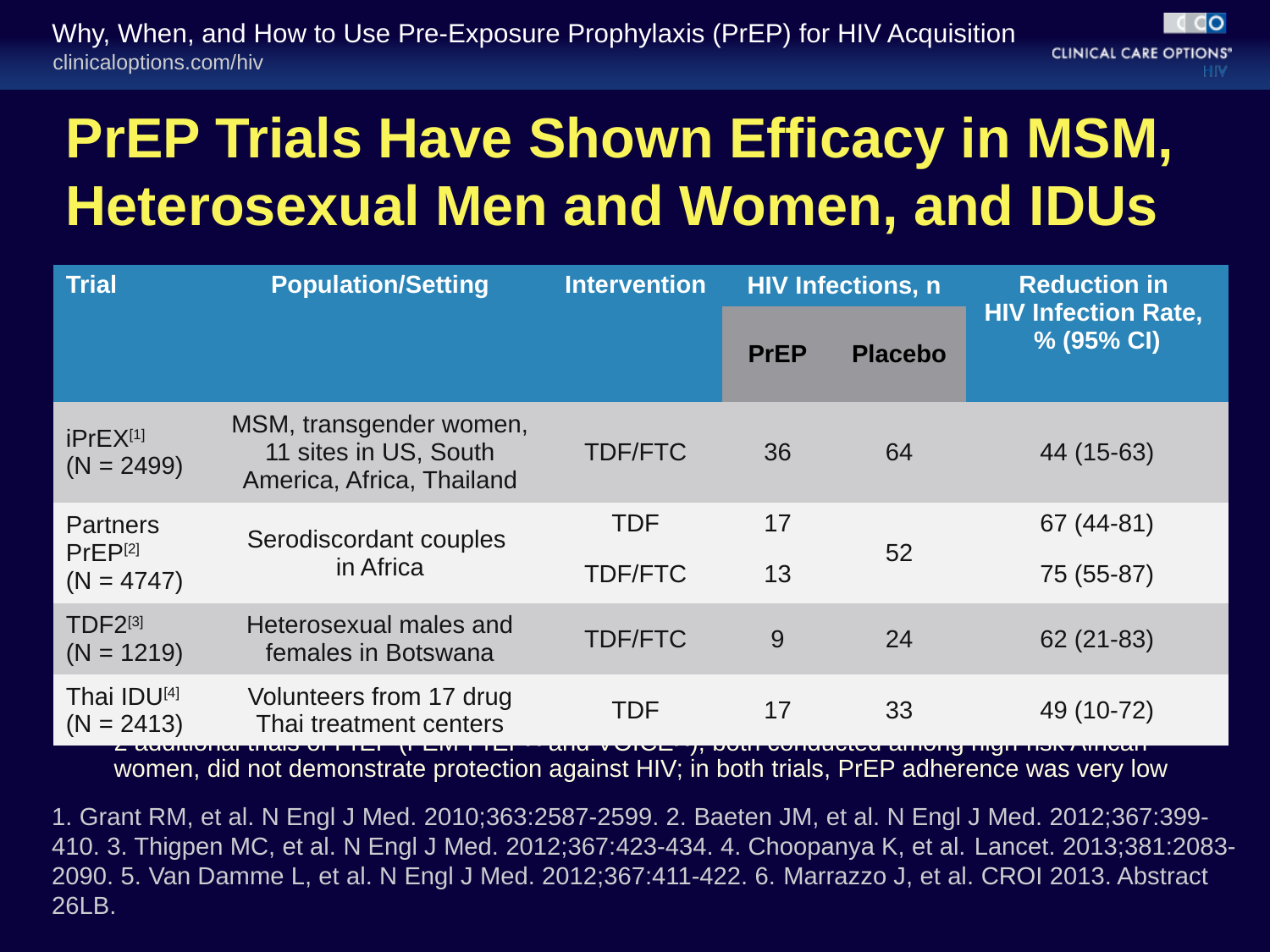

# PrEP Trials Have Shown Efficacy in MSM, Heterosexual Men and Women, and IDUs
| Trial | Population/Setting | Intervention | HIV Infections, n |  | Reduction in HIV Infection Rate, % (95% CI) |
| --- | --- | --- | --- | --- | --- |
|  |  |  | PrEP | Placebo |  |
| iPrEX[1] (N = 2499) | MSM, transgender women, 11 sites in US, South America, Africa, Thailand | TDF/FTC | 36 | 64 | 44 (15-63) |
| Partners PrEP[2] (N = 4747) | Serodiscordant couples in Africa | TDF | 17 | 52 | 67 (44-81) |
|  |  | TDF/FTC | 13 |  | 75 (55-87) |
| TDF2[3] (N = 1219) | Heterosexual males and females in Botswana | TDF/FTC | 9 | 24 | 62 (21-83) |
| Thai IDU[4] (N = 2413) | Volunteers from 17 drug Thai treatment centers | TDF | 17 | 33 | 49 (10-72) |
2 additional trials of PrEP (FEM-PrEP[5] and VOICE[6]), both conducted among high-risk African women, did not demonstrate protection against HIV; in both trials, PrEP adherence was very low
1. Grant RM, et al. N Engl J Med. 2010;363:2587-2599. 2. Baeten JM, et al. N Engl J Med. 2012;367:399-410. 3. Thigpen MC, et al. N Engl J Med. 2012;367:423-434. 4. Choopanya K, et al. Lancet. 2013;381:2083-2090. 5. Van Damme L, et al. N Engl J Med. 2012;367:411-422. 6. Marrazzo J, et al. CROI 2013. Abstract 26LB.